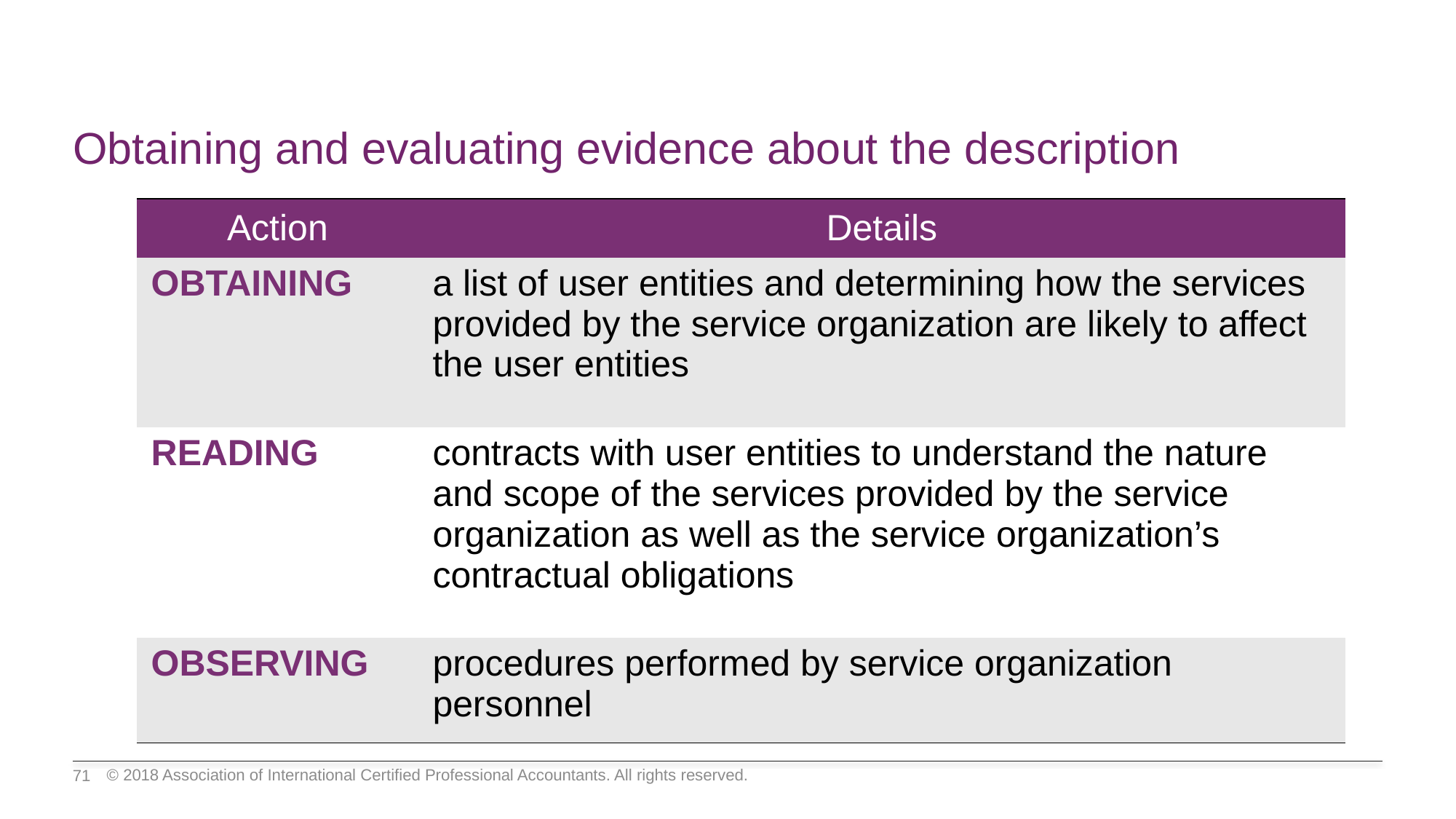

# Obtaining and evaluating evidence about the description
| Action | Details |
| --- | --- |
| OBTAINING | a list of user entities and determining how the services provided by the service organization are likely to affect the user entities |
| READING | contracts with user entities to understand the nature and scope of the services provided by the service organization as well as the service organization’s contractual obligations |
| OBSERVING | procedures performed by service organization personnel |
© 2018 Association of International Certified Professional Accountants. All rights reserved.
71